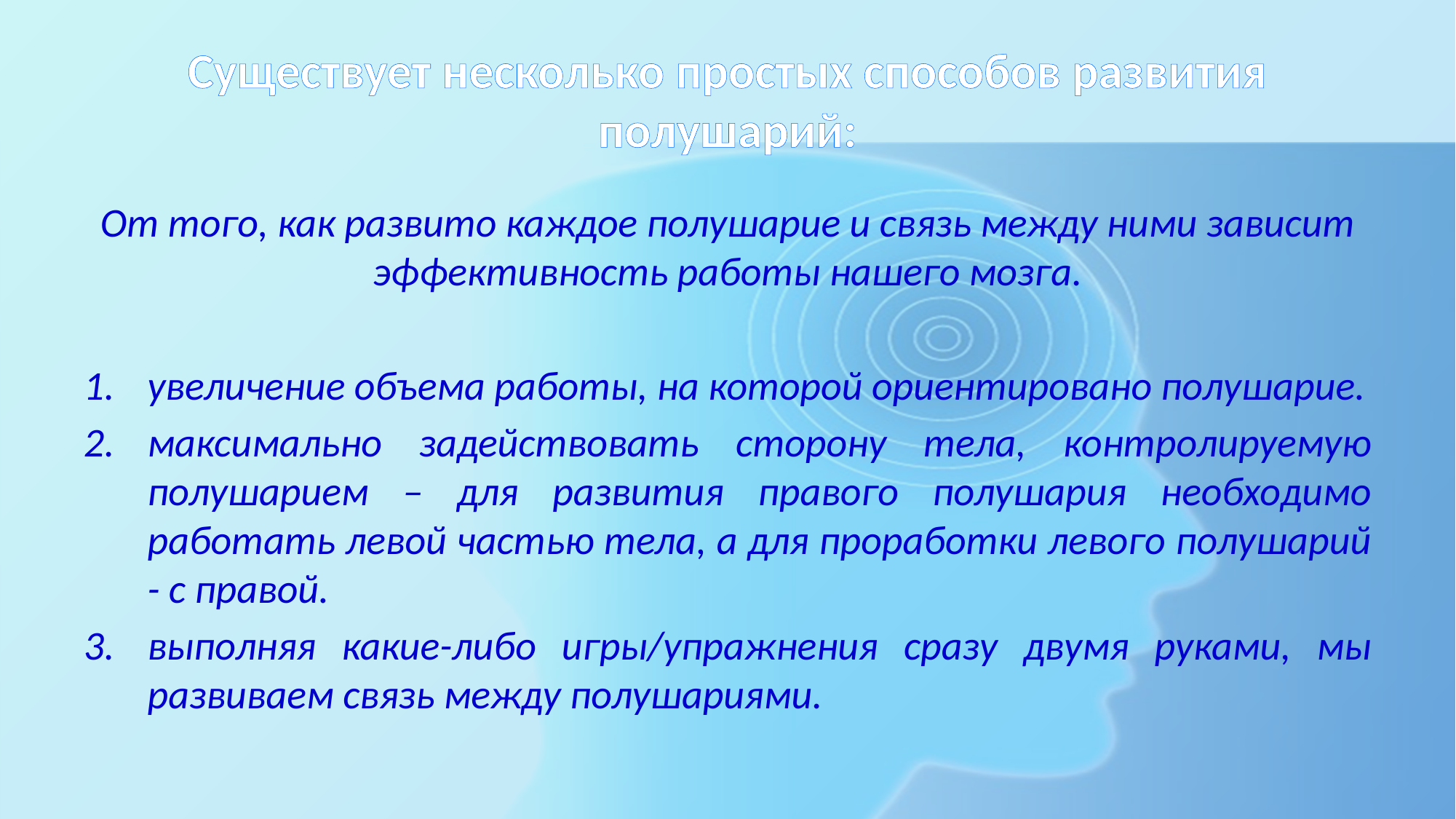

# Существует несколько простых способов развития полушарий:
От того, как развито каждое полушарие и связь между ними зависит эффективность работы нашего мозга.

увеличение объема работы, на которой ориентировано полушарие.
максимально задействовать сторону тела, контролируемую полушарием – для развития правого полушария необходимо работать левой частью тела, а для проработки левого полушарий - с правой.
выполняя какие-либо игры/упражнения сразу двумя руками, мы развиваем связь между полушариями.